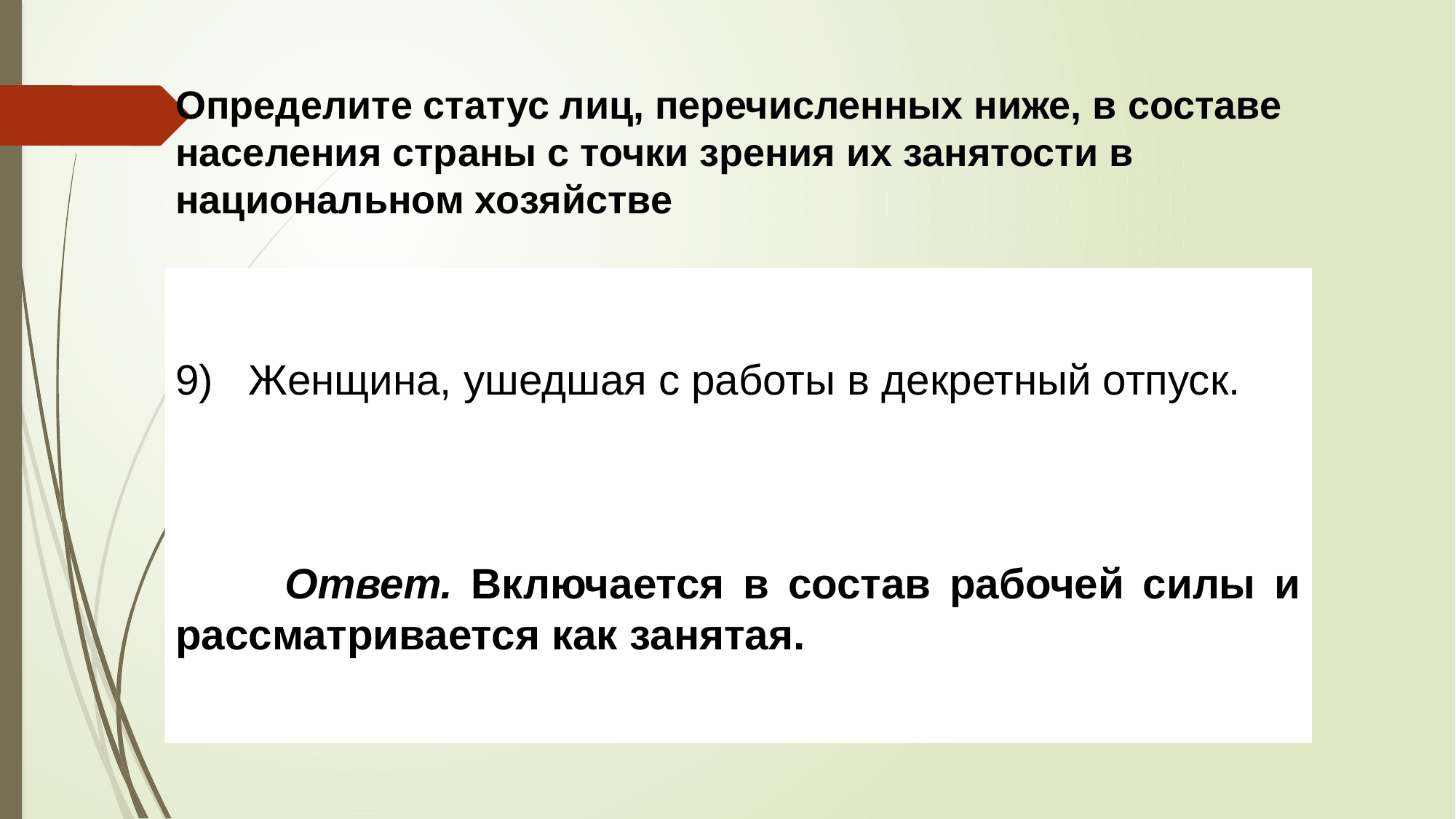

# Определите статус лиц, перечисленных ниже, в составе населения страны с точки зрения их занятости в национальном хозяйстве

9)   Женщина, ушедшая с работы в декретный отпуск.

	Ответ. Включается в состав рабочей силы и рассматривается как занятая.